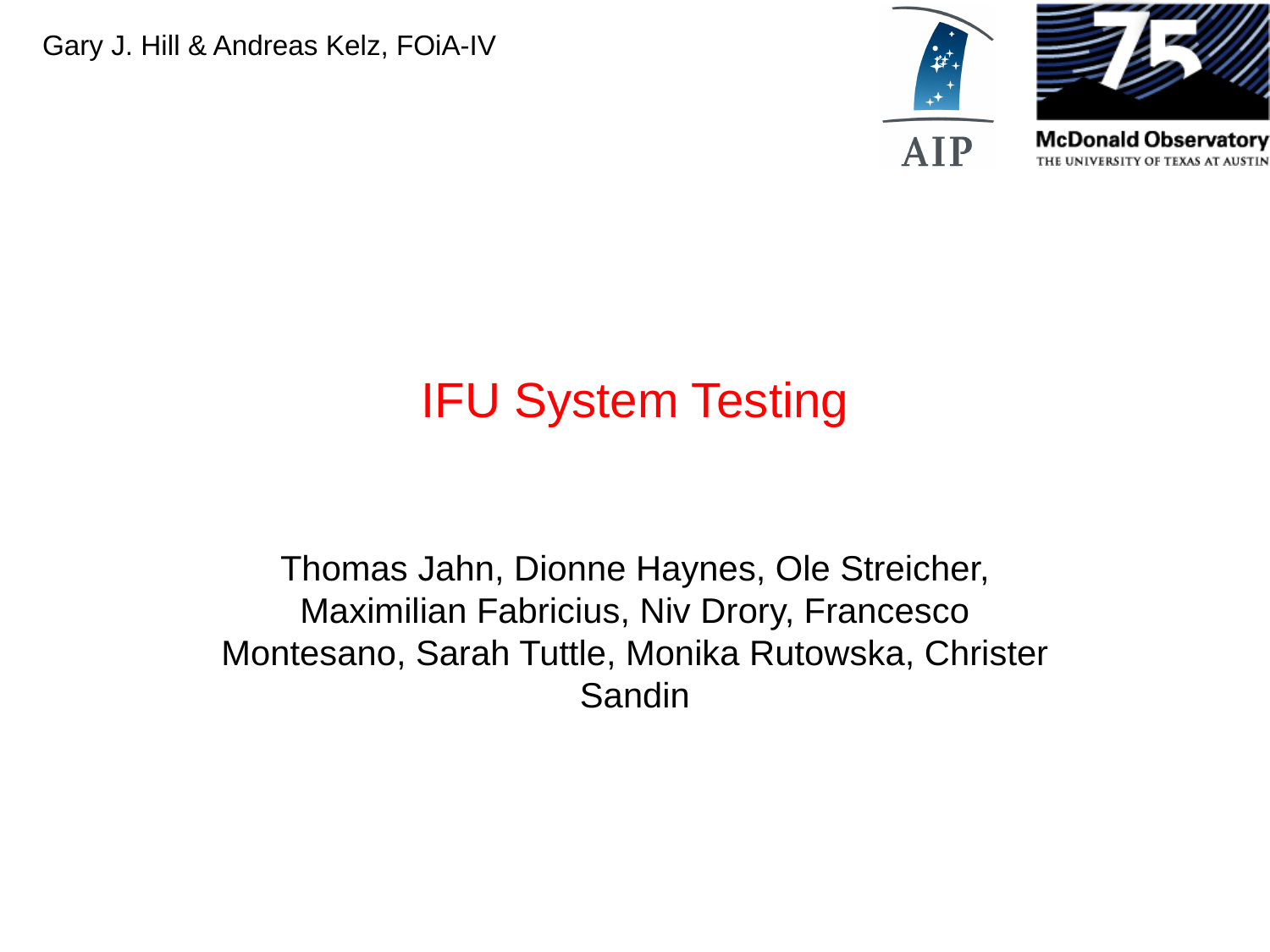

# IFU System Testing
Thomas Jahn, Dionne Haynes, Ole Streicher, Maximilian Fabricius, Niv Drory, Francesco Montesano, Sarah Tuttle, Monika Rutowska, Christer Sandin